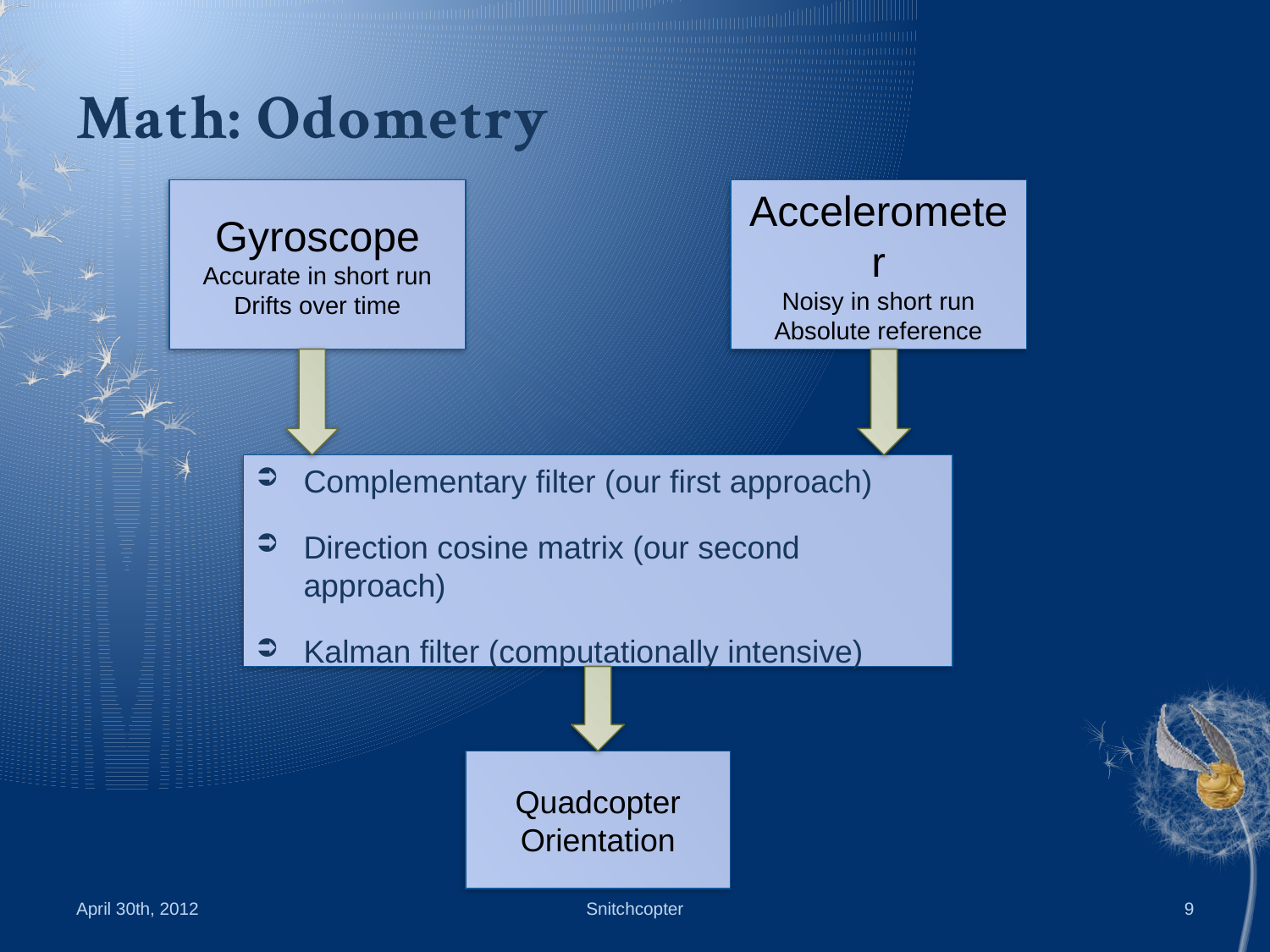

# Math: Odometry
Gyroscope
Accurate in short run
Drifts over time
Accelerometer
Noisy in short run
Absolute reference

Complementary filter (our first approach)
Direction cosine matrix (our second approach)
Kalman filter (computationally intensive)

Quadcopter Orientation
April 30th, 2012
Snitchcopter
9